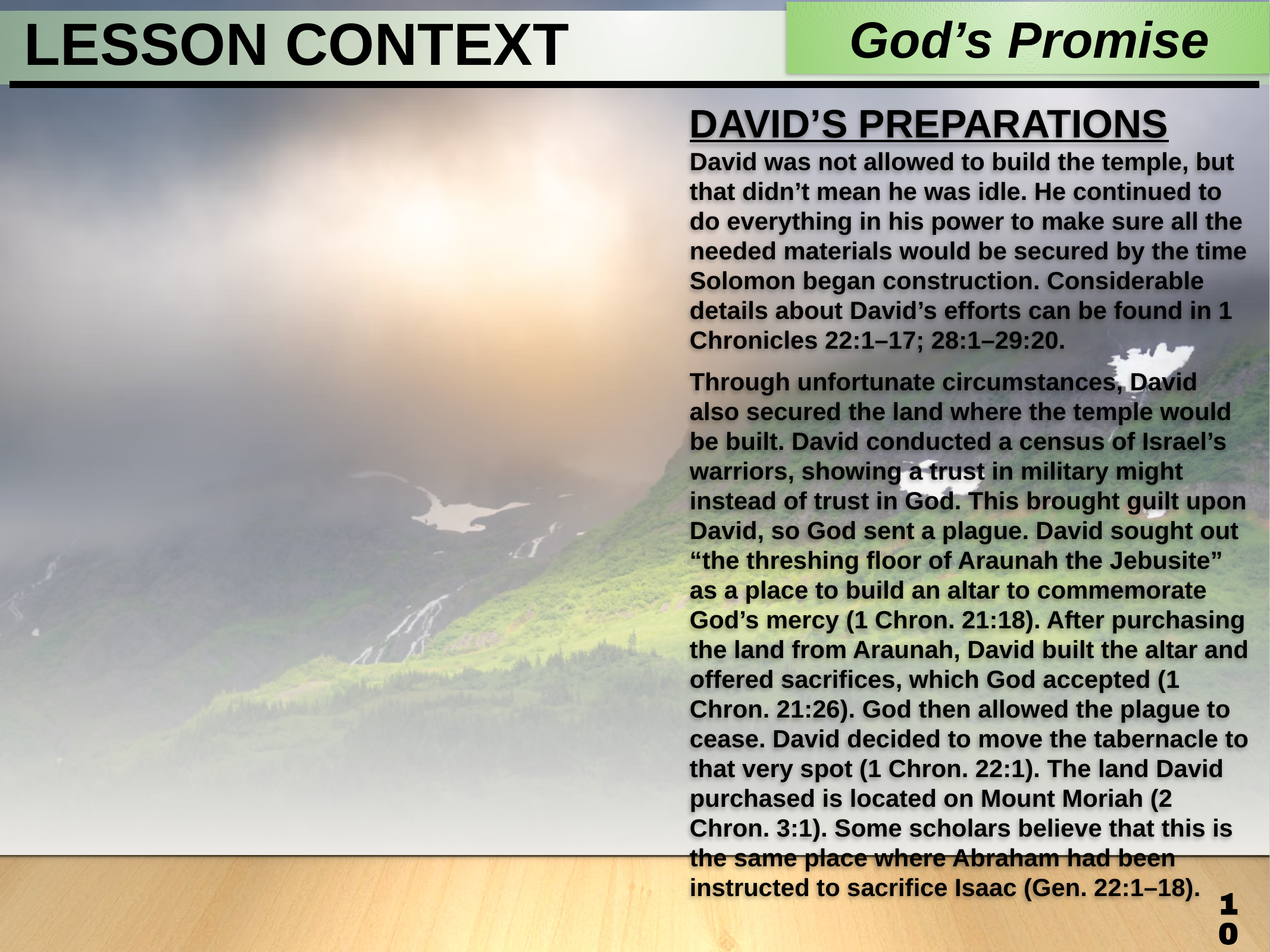

LESSON CONTEXT
God’s Promise

David’s Preparations
David was not allowed to build the temple, but that didn’t mean he was idle. He continued to do everything in his power to make sure all the needed materials would be secured by the time Solomon began construction. Considerable details about David’s efforts can be found in 1 Chronicles 22:1–17; 28:1–29:20.

Through unfortunate circumstances, David also secured the land where the temple would be built. David conducted a census of Israel’s warriors, showing a trust in military might instead of trust in God. This brought guilt upon David, so God sent a plague. David sought out “the threshing floor of Araunah the Jebusite” as a place to build an altar to commemorate God’s mercy (1 Chron. 21:18). After purchasing the land from Araunah, David built the altar and offered sacrifices, which God accepted (1 Chron. 21:26). God then allowed the plague to cease. David decided to move the tabernacle to that very spot (1 Chron. 22:1). The land David purchased is located on Mount Moriah (2 Chron. 3:1). Some scholars believe that this is the same place where Abraham had been instructed to sacrifice Isaac (Gen. 22:1–18).
10